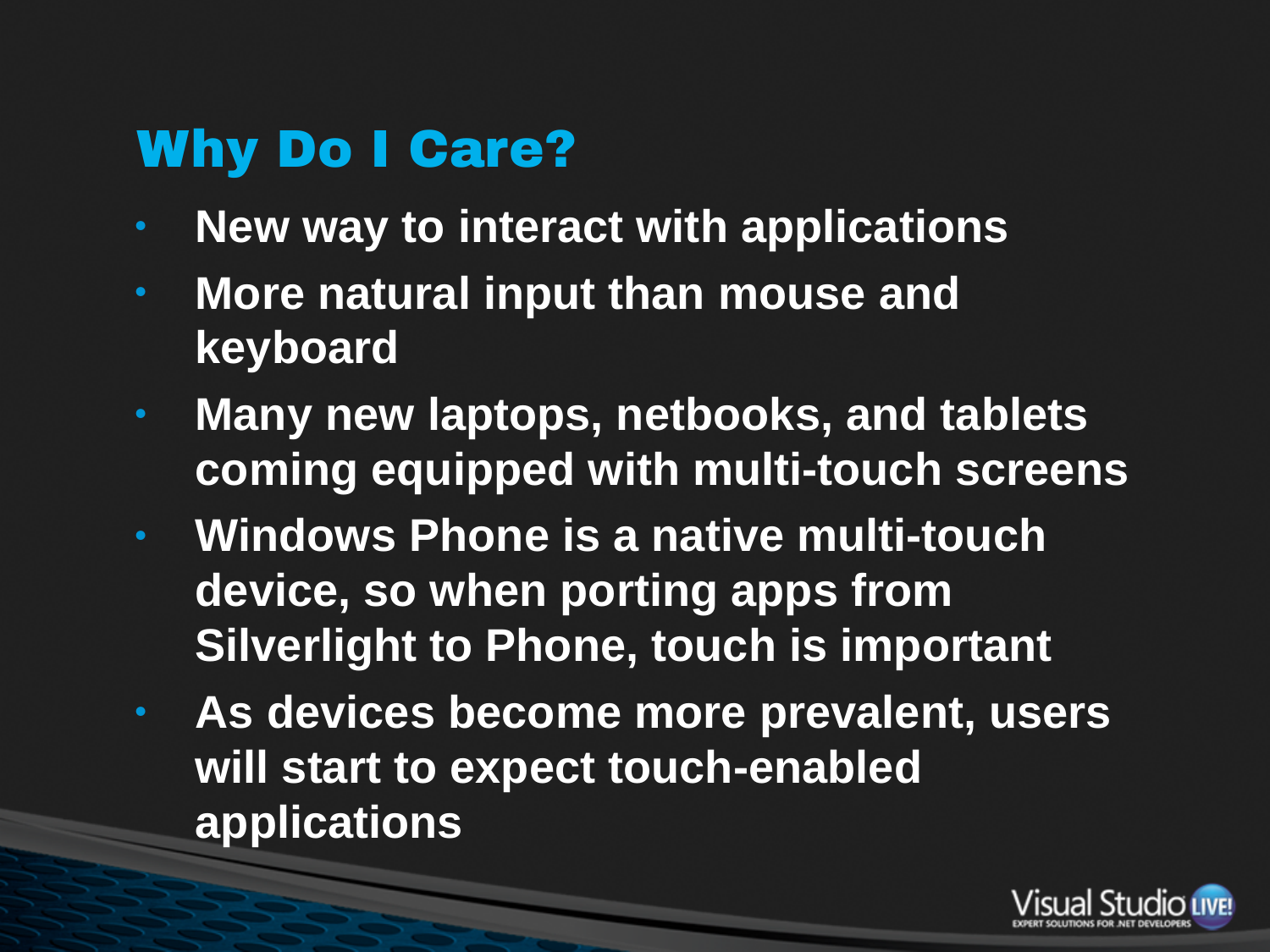

# Why Do I Care?
New way to interact with applications
More natural input than mouse and keyboard
Many new laptops, netbooks, and tablets coming equipped with multi-touch screens
Windows Phone is a native multi-touch device, so when porting apps from Silverlight to Phone, touch is important
As devices become more prevalent, users will start to expect touch-enabled applications